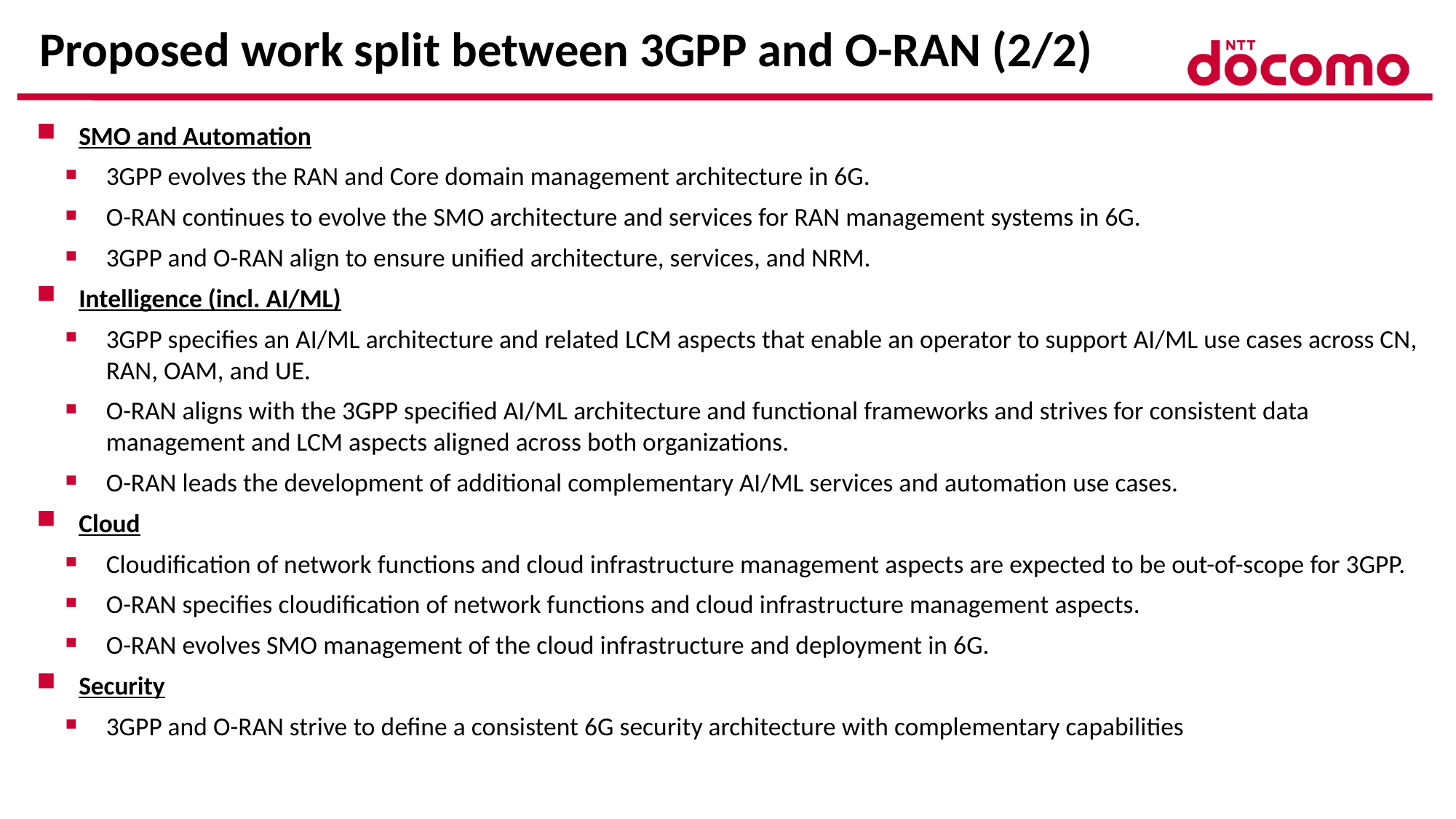

# Proposed work split between 3GPP and O-RAN (2/2)
SMO and Automation
3GPP evolves the RAN and Core domain management architecture in 6G.
O-RAN continues to evolve the SMO architecture and services for RAN management systems in 6G.
3GPP and O-RAN align to ensure unified architecture, services, and NRM.
Intelligence (incl. AI/ML)
3GPP specifies an AI/ML architecture and related LCM aspects that enable an operator to support AI/ML use cases across CN, RAN, OAM, and UE.
O-RAN aligns with the 3GPP specified AI/ML architecture and functional frameworks and strives for consistent data management and LCM aspects aligned across both organizations.
O-RAN leads the development of additional complementary AI/ML services and automation use cases.
Cloud
Cloudification of network functions and cloud infrastructure management aspects are expected to be out-of-scope for 3GPP.
O-RAN specifies cloudification of network functions and cloud infrastructure management aspects.
O-RAN evolves SMO management of the cloud infrastructure and deployment in 6G.
Security
3GPP and O-RAN strive to define a consistent 6G security architecture with complementary capabilities